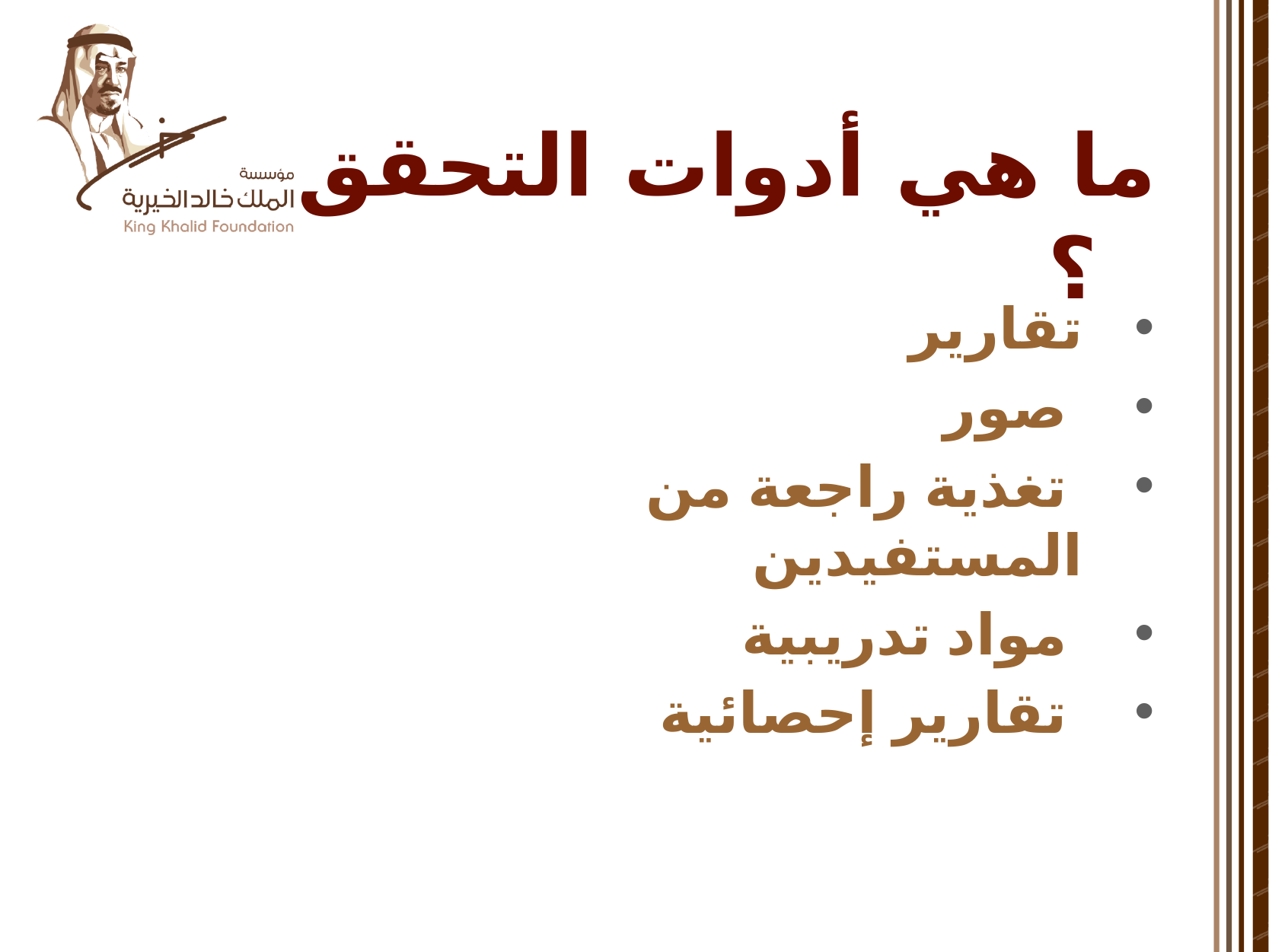

ما هي أدوات التحقق  ؟
تقارير
 صور
 تغذية راجعة من المستفيدين
 مواد تدريبية
 تقارير إحصائية